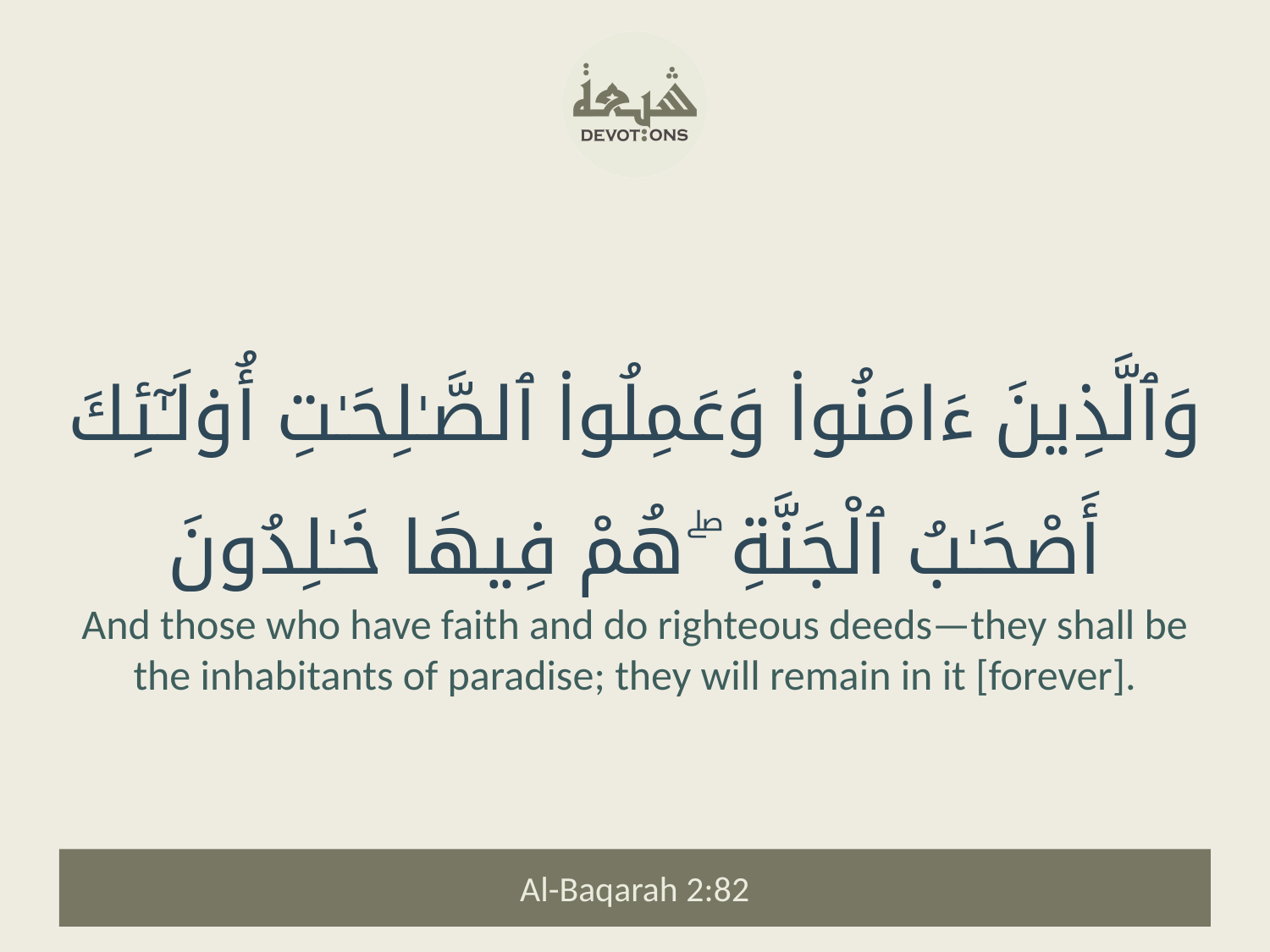

وَٱلَّذِينَ ءَامَنُوا۟ وَعَمِلُوا۟ ٱلصَّـٰلِحَـٰتِ أُو۟لَـٰٓئِكَ أَصْحَـٰبُ ٱلْجَنَّةِ ۖ هُمْ فِيهَا خَـٰلِدُونَ
And those who have faith and do righteous deeds—they shall be the inhabitants of paradise; they will remain in it [forever].
Al-Baqarah 2:82